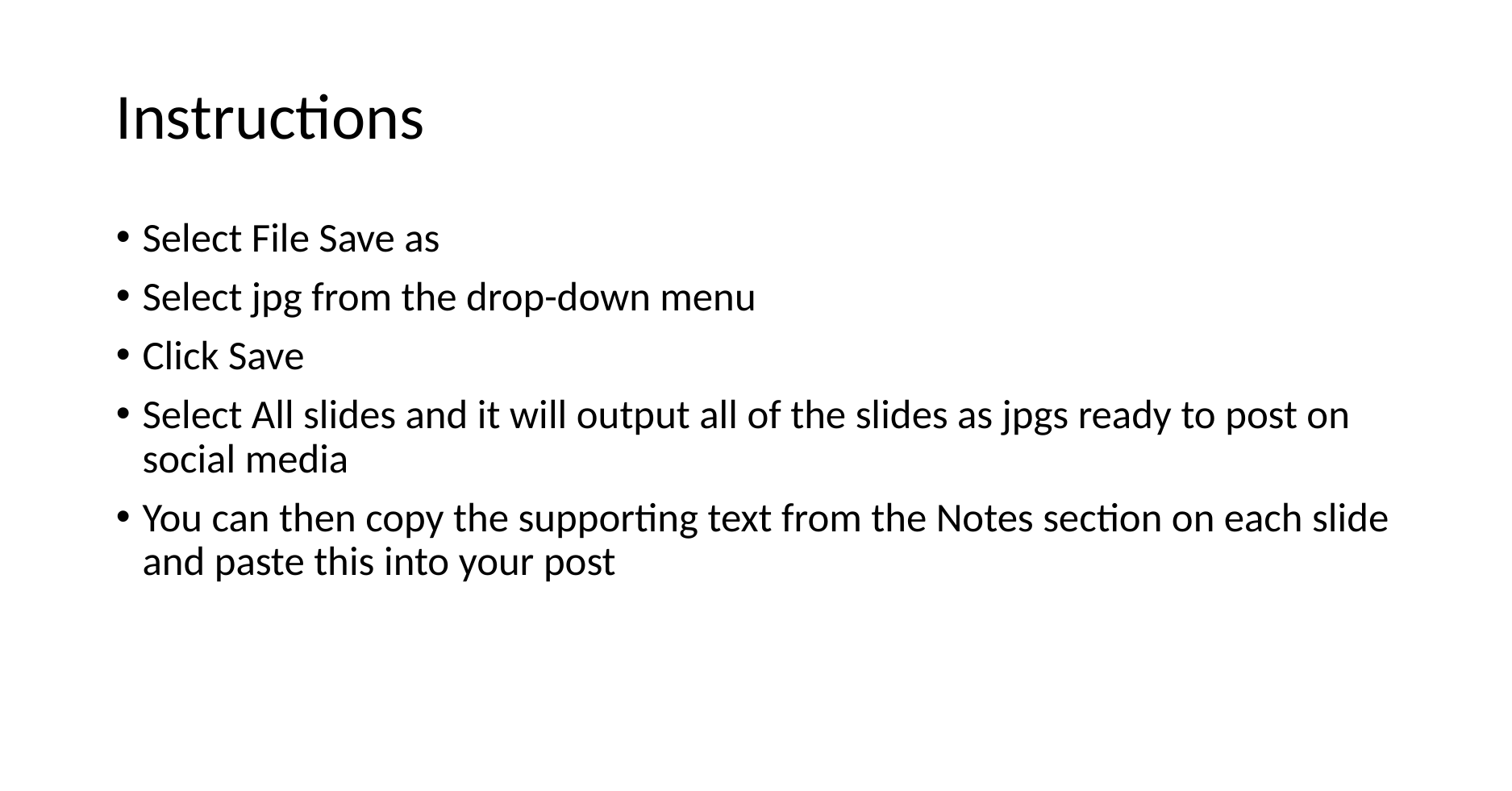

# Instructions
Select File Save as
Select jpg from the drop-down menu
Click Save
Select All slides and it will output all of the slides as jpgs ready to post on social media
You can then copy the supporting text from the Notes section on each slide and paste this into your post